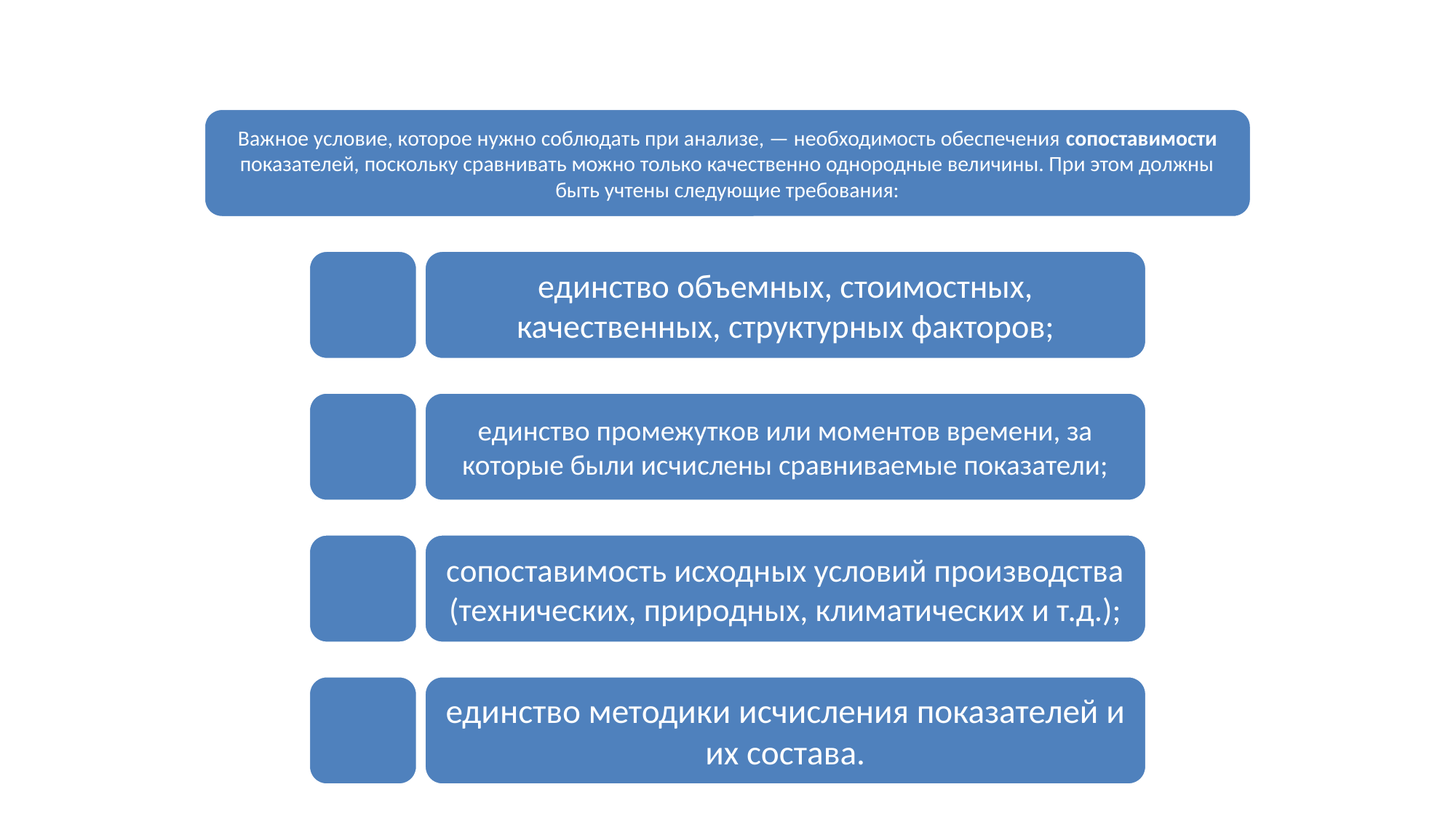

Важное условие, которое нужно соблюдать при анализе, — необходимость обеспечения сопоставимости показателей, поскольку сравнивать можно только качественно однородные величины. При этом должны быть учтены следующие требования:
единство объемных, стоимостных, качественных, структурных факторов;
единство промежутков или моментов времени, за которые были исчислены сравниваемые показатели;
сопоставимость исходных условий производства (технических, природных, климатических и т.д.);
единство методики исчисления показателей и их состава.